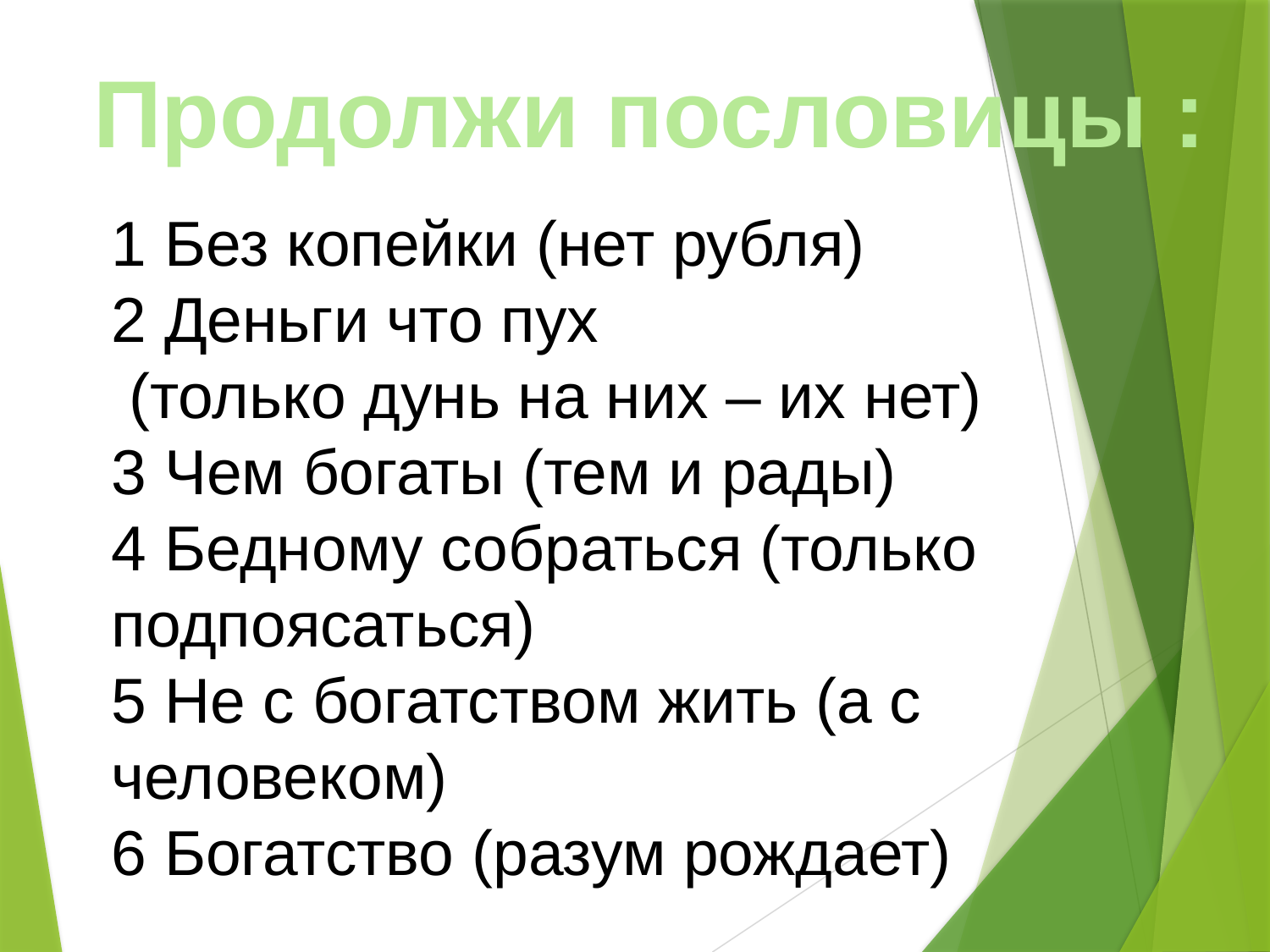

Продолжи пословицы :
1 Без копейки (нет рубля)
2 Деньги что пух
 (только дунь на них – их нет)
3 Чем богаты (тем и рады)
4 Бедному собраться (только подпоясаться)
5 Не с богатством жить (а с человеком)
6 Богатство (разум рождает)